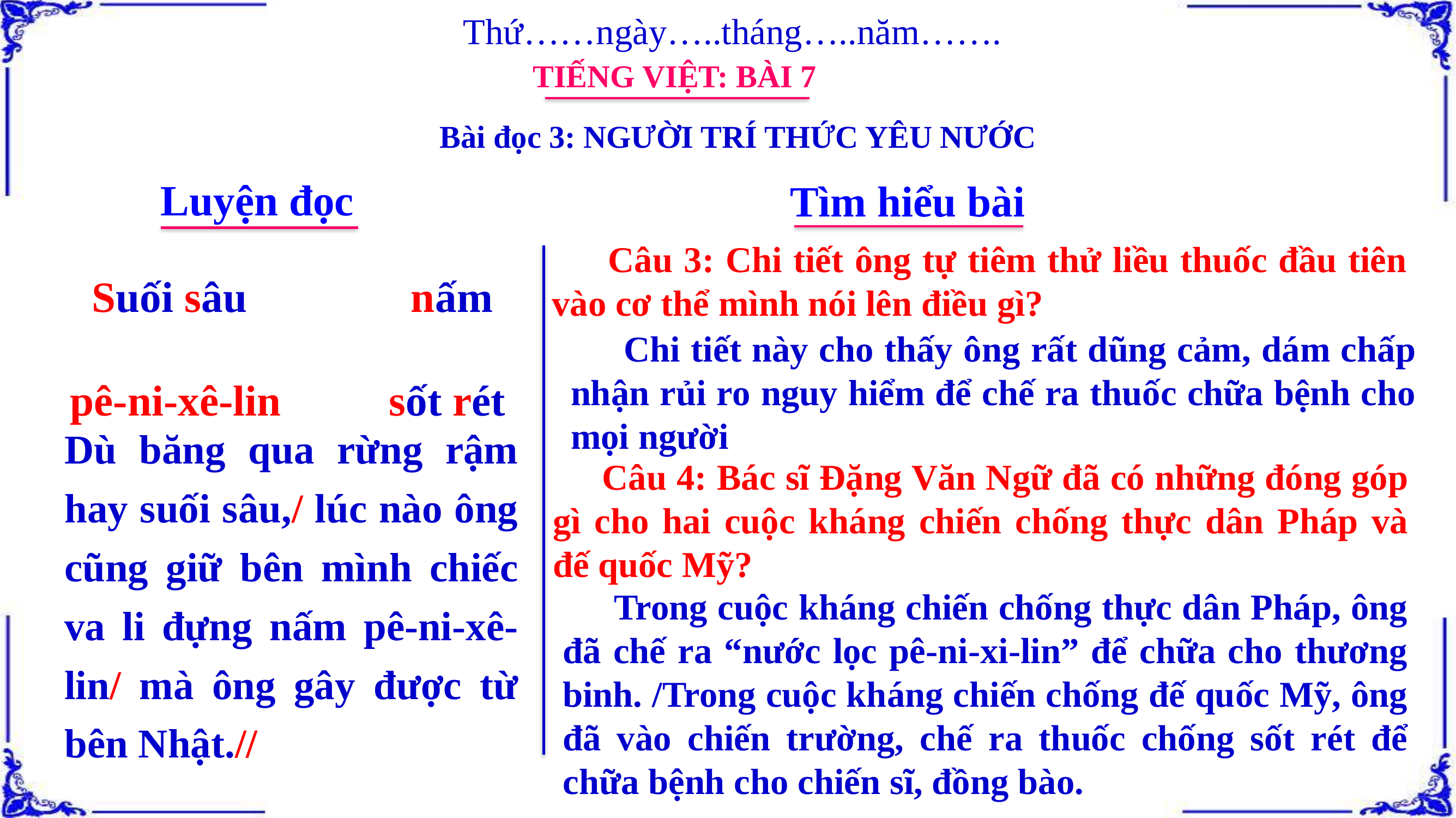

Thứ……ngày…..tháng…..năm…….
TIẾNG VIỆT: BÀI 7
Bài đọc 3: NGƯỜI TRÍ THỨC YÊU NƯỚC
Luyện đọc
Tìm hiểu bài
     Câu 3: Chi tiết ông tự tiêm thử liều thuốc đầu tiên vào cơ thể mình nói lên điều gì?
  Suối sâu               nấm
pê-ni-xê-lin          sốt rét
     Chi tiết này cho thấy ông rất dũng cảm, dám chấp nhận rủi ro nguy hiểm để chế ra thuốc chữa bệnh cho mọi người
Dù băng qua rừng rậm hay suối sâu,/ lúc nào ông cũng giữ bên mình chiếc va li đựng nấm pê-ni-xê-lin/ mà ông gây được từ bên Nhật.//
     Câu 4: Bác sĩ Đặng Văn Ngữ đã có những đóng góp gì cho hai cuộc kháng chiến chống thực dân Pháp và đế quốc Mỹ?
     Trong cuộc kháng chiến chống thực dân Pháp, ông đã chế ra “nước lọc pê-ni-xi-lin” để chữa cho thương binh. /Trong cuộc kháng chiến chống đế quốc Mỹ, ông đã vào chiến trường, chế ra thuốc chống sốt rét để chữa bệnh cho chiến sĩ, đồng bào.